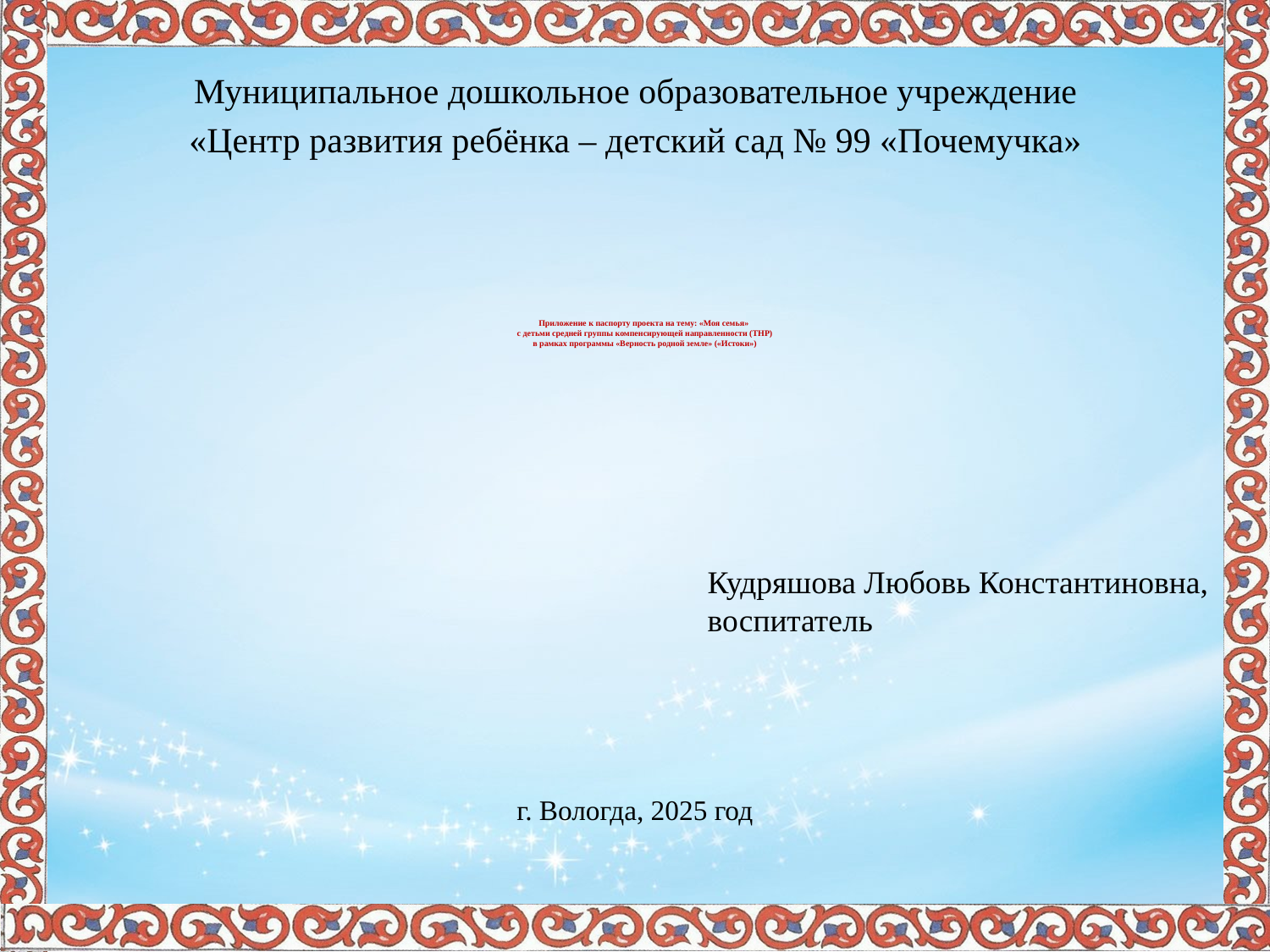

Муниципальное дошкольное образовательное учреждение
«Центр развития ребёнка – детский сад № 99 «Почемучка»

# Приложение к паспорту проекта на тему: «Моя семья» с детьми средней группы компенсирующей направленности (ТНР) в рамках программы «Верность родной земле» («Истоки»)
Кудряшова Любовь Константиновна, воспитатель

г. Вологда, 2025 год